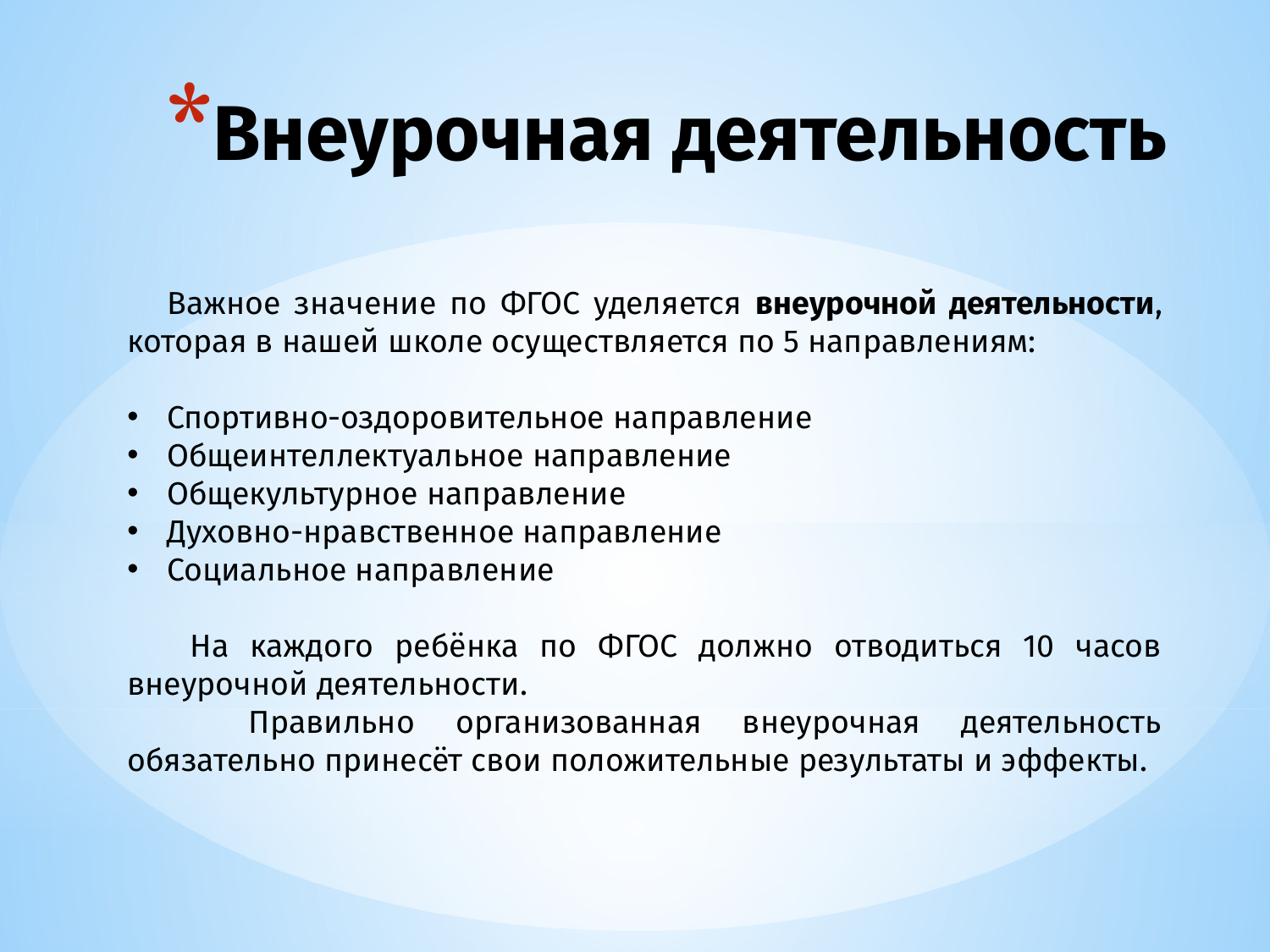

# Внеурочная деятельность
   Важное значение по ФГОС уделяется внеурочной деятельности, которая в нашей школе осуществляется по 5 направлениям:

Спортивно-оздоровительное направление
Общеинтеллектуальное направление
Общекультурное направление
Духовно-нравственное направление
Социальное направление

   На каждого ребёнка по ФГОС должно отводиться 10 часов внеурочной деятельности.
   Правильно организованная внеурочная деятельность обязательно принесёт свои положительные результаты и эффекты.